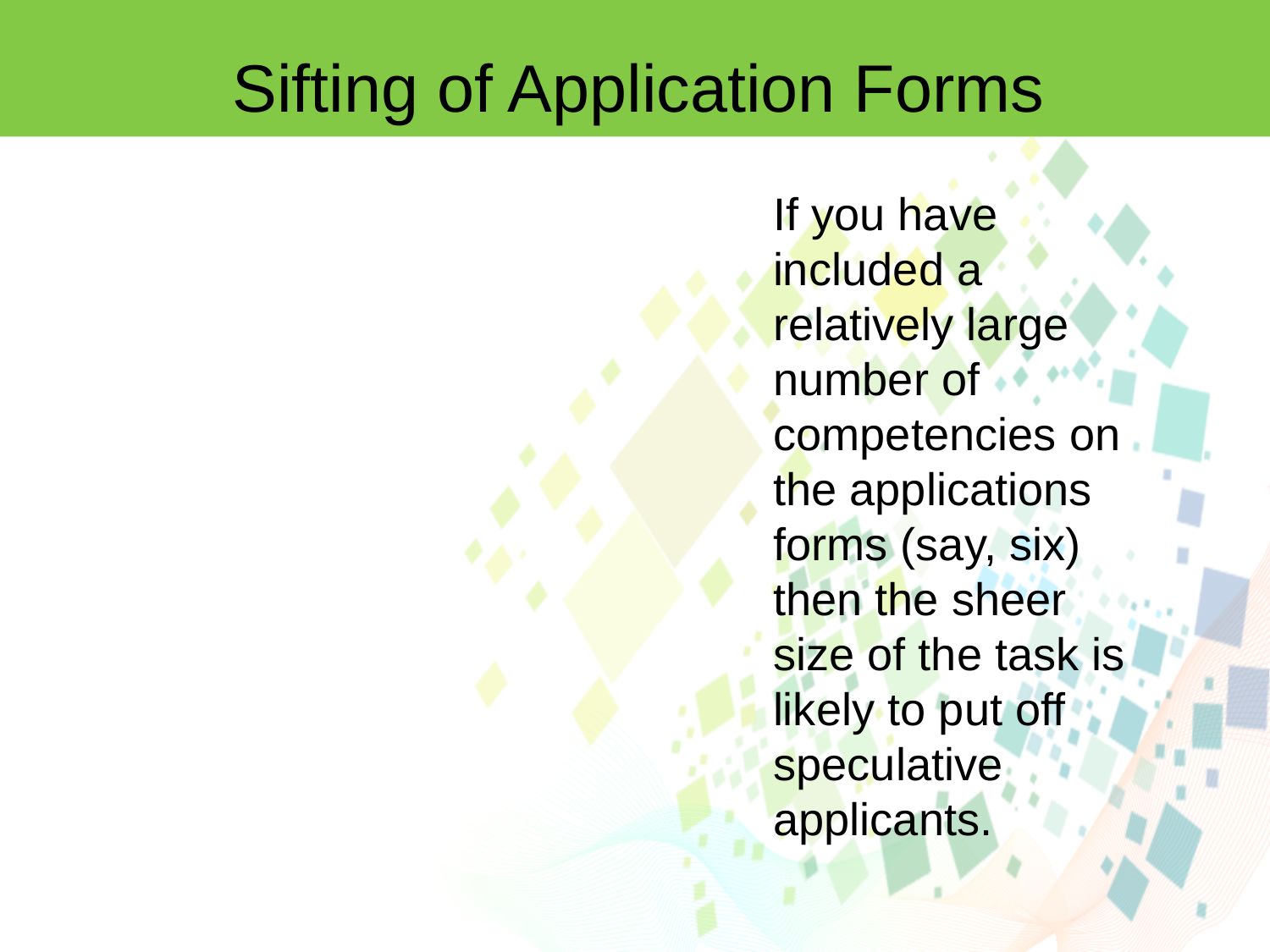

Sifting of Application Forms
If you have included a relatively large number of competencies on the applications forms (say, six) then the sheer size of the task is likely to put off speculative applicants.